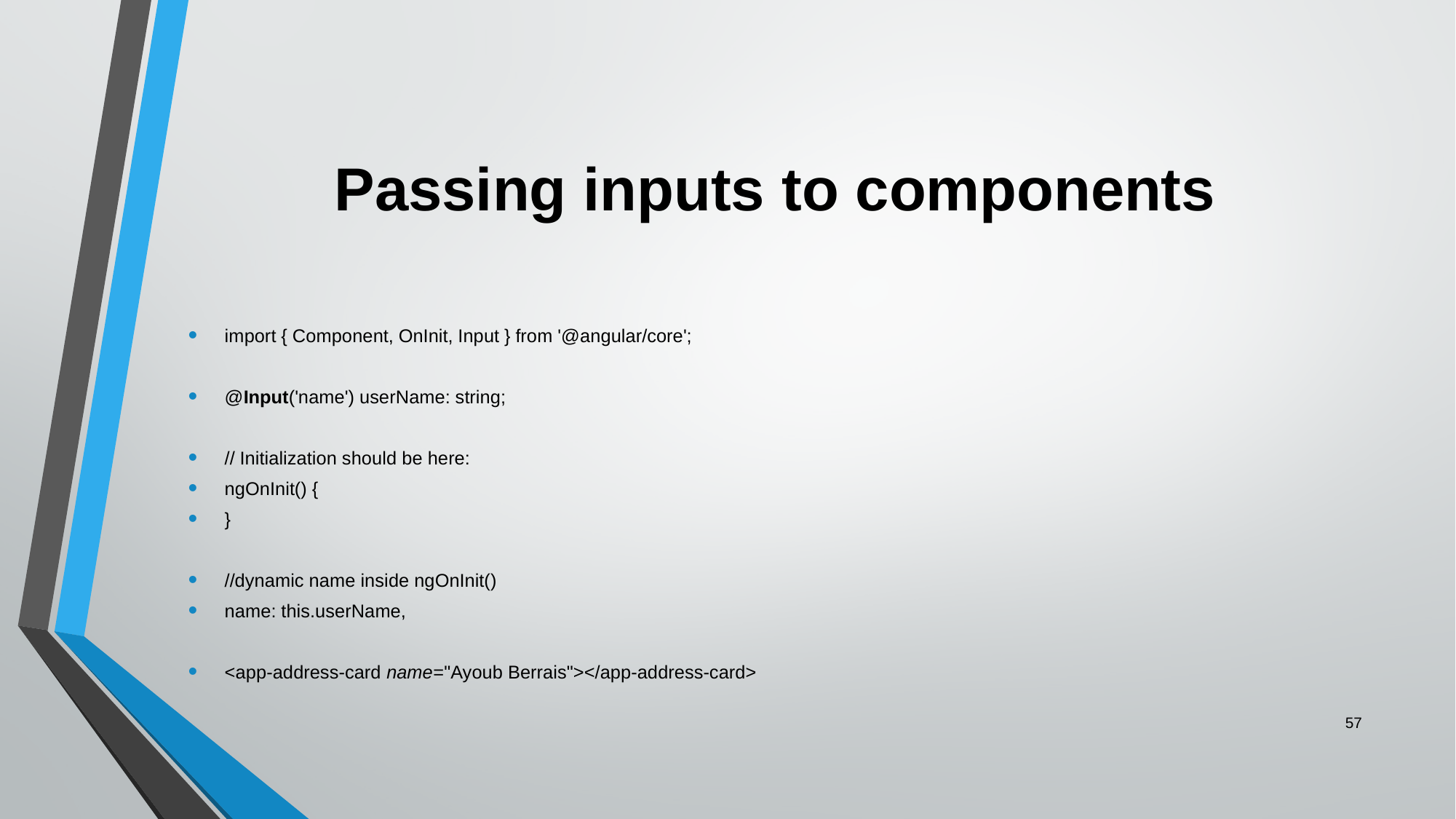

# Passing inputs to components
import { Component, OnInit, Input } from '@angular/core';

@Input('name') userName: string;

// Initialization should be here:
ngOnInit() {
}

//dynamic name inside ngOnInit()
name: this.userName,

<app-address-card name="Ayoub Berrais"></app-address-card>

57